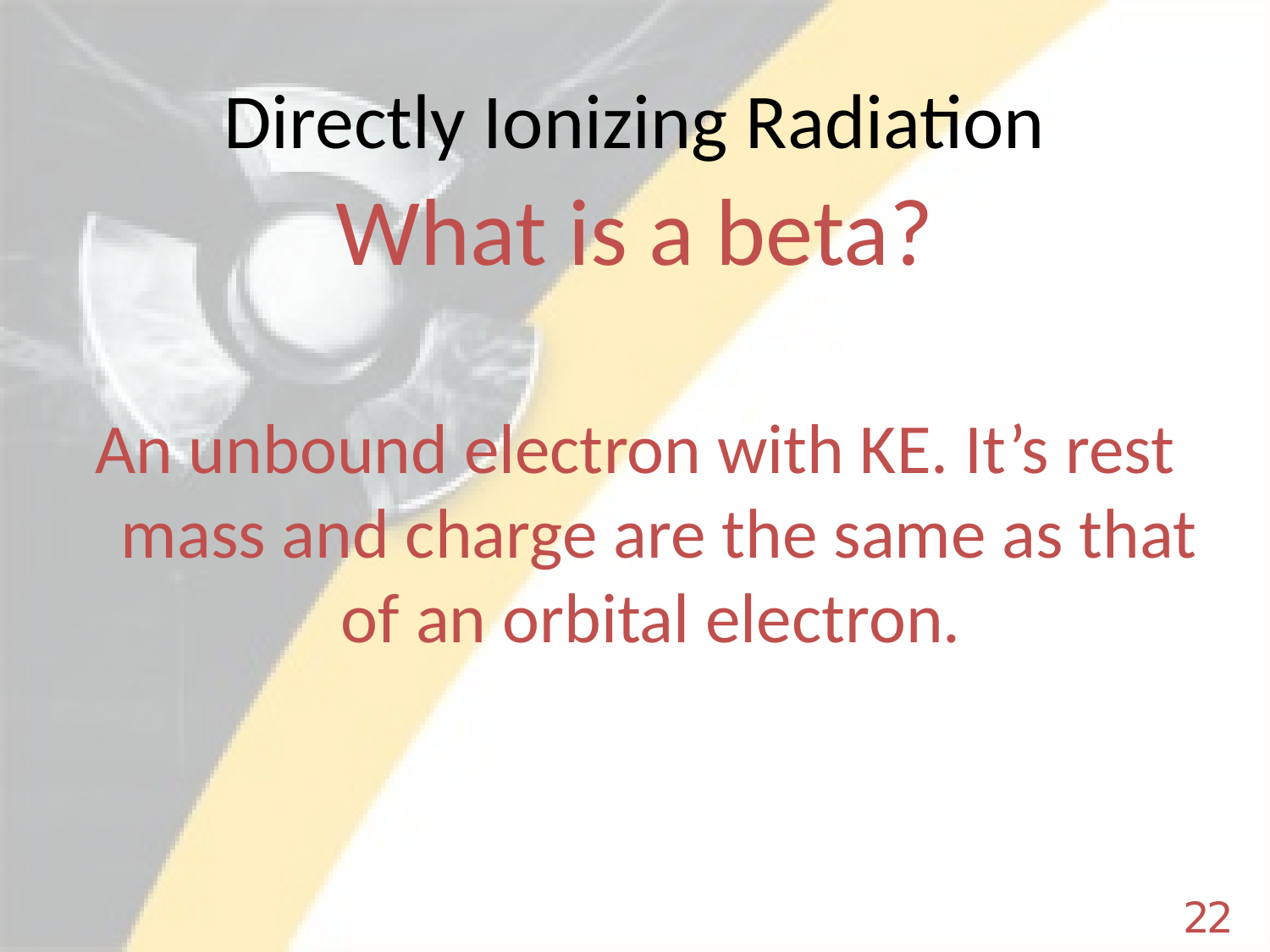

# Directly Ionizing Radiation
What is a beta?
An unbound electron with KE. It’s rest mass and charge are the same as that of an orbital electron.